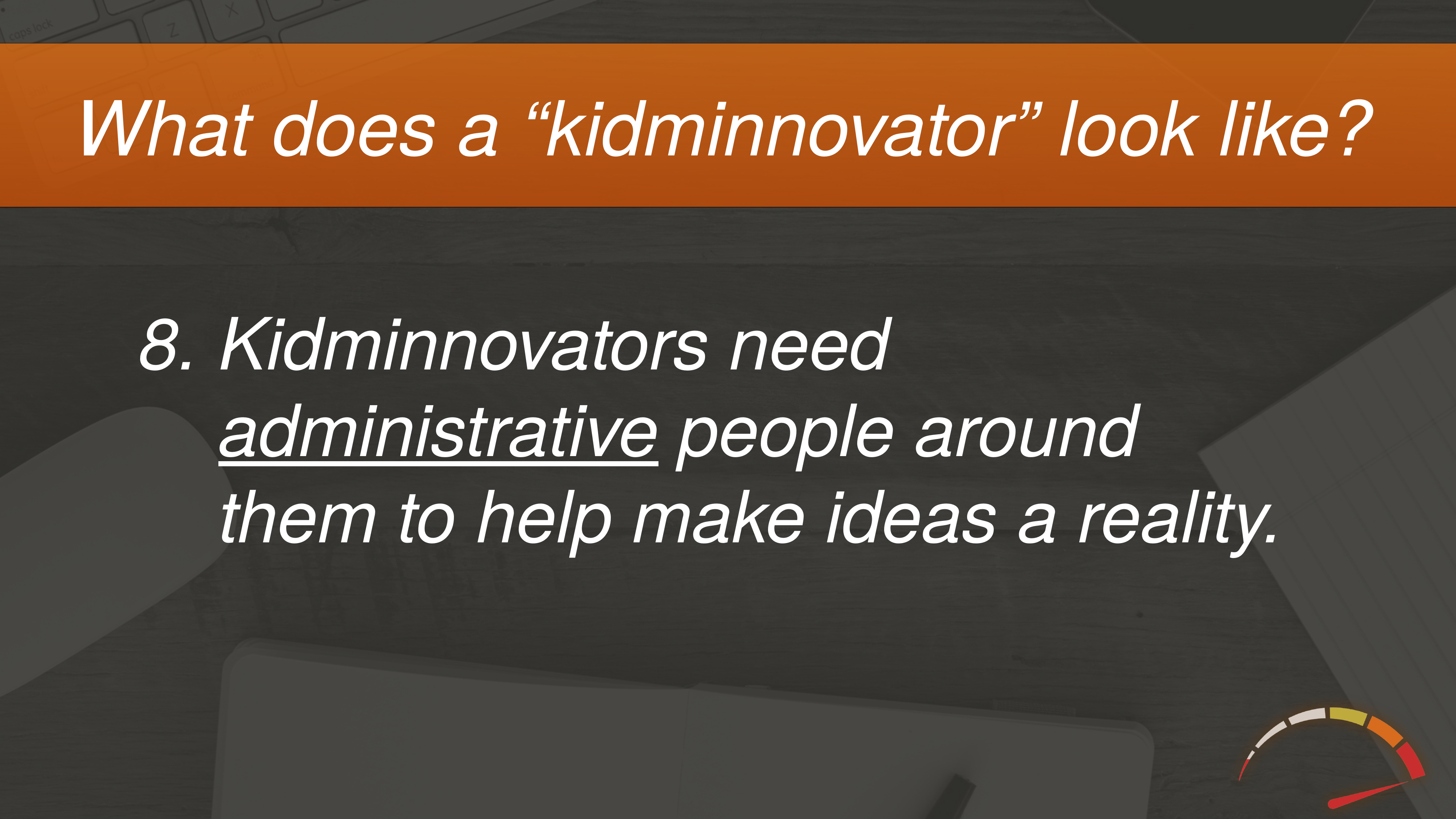

What does a “kidminnovator” look like?
8. Kidminnovators need
    administrative people around
    them to help make ideas a reality.